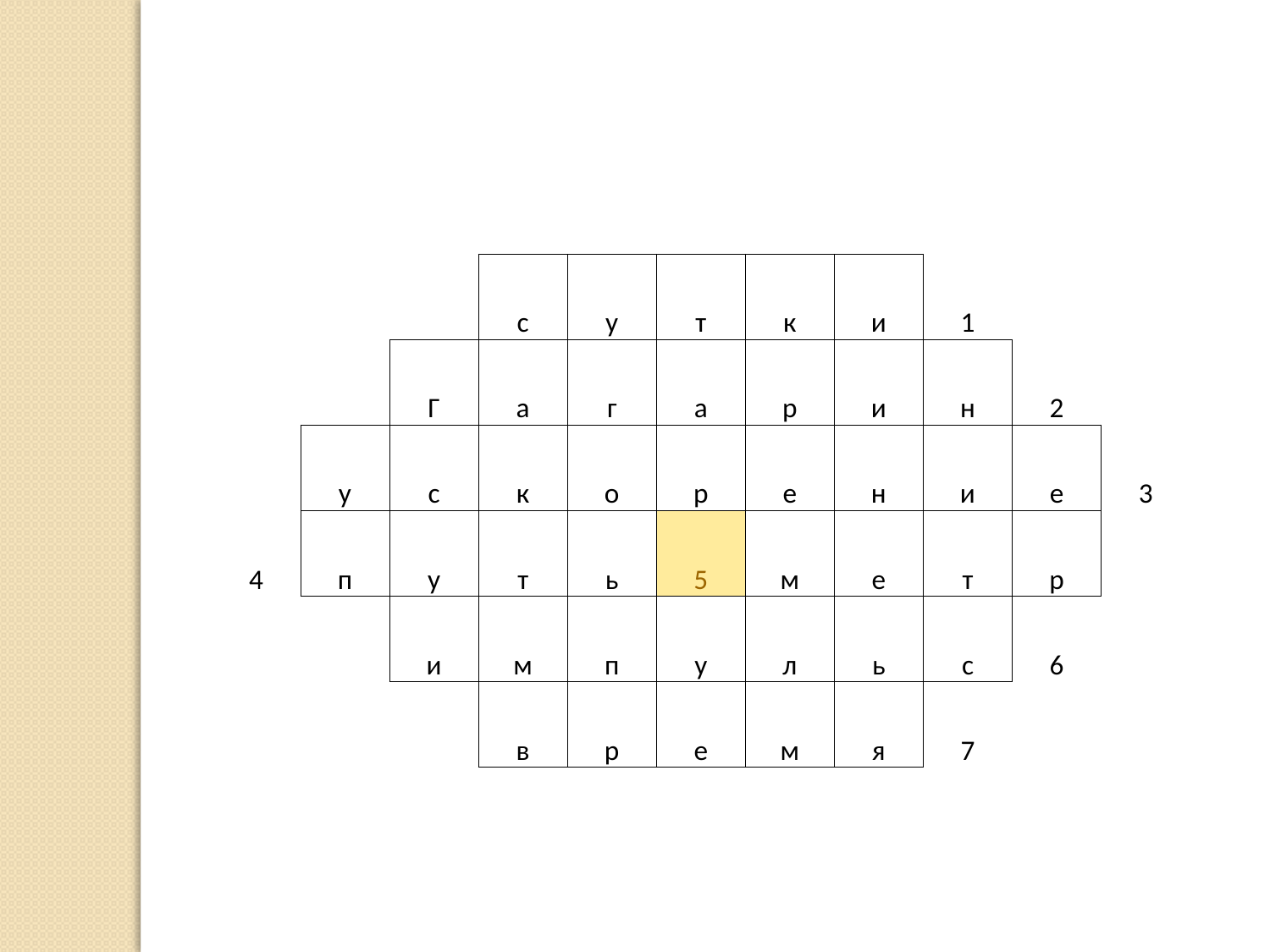

|  |  |  |  |  |  |  |  |  |  |  |
| --- | --- | --- | --- | --- | --- | --- | --- | --- | --- | --- |
|  |  |  | с | у | т | к | и | 1 |  |  |
|  |  | Г | а | г | а | р | и | н | 2 |  |
|  | у | с | к | о | р | е | н | и | е | 3 |
| 4 | п | у | т | ь | 5 | м | е | т | р |  |
|  |  | и | м | п | у | л | ь | с | 6 |  |
|  |  |  | в | р | е | м | я | 7 |  |  |
|  |  |  |  |  |  |  |  |  |  |  |